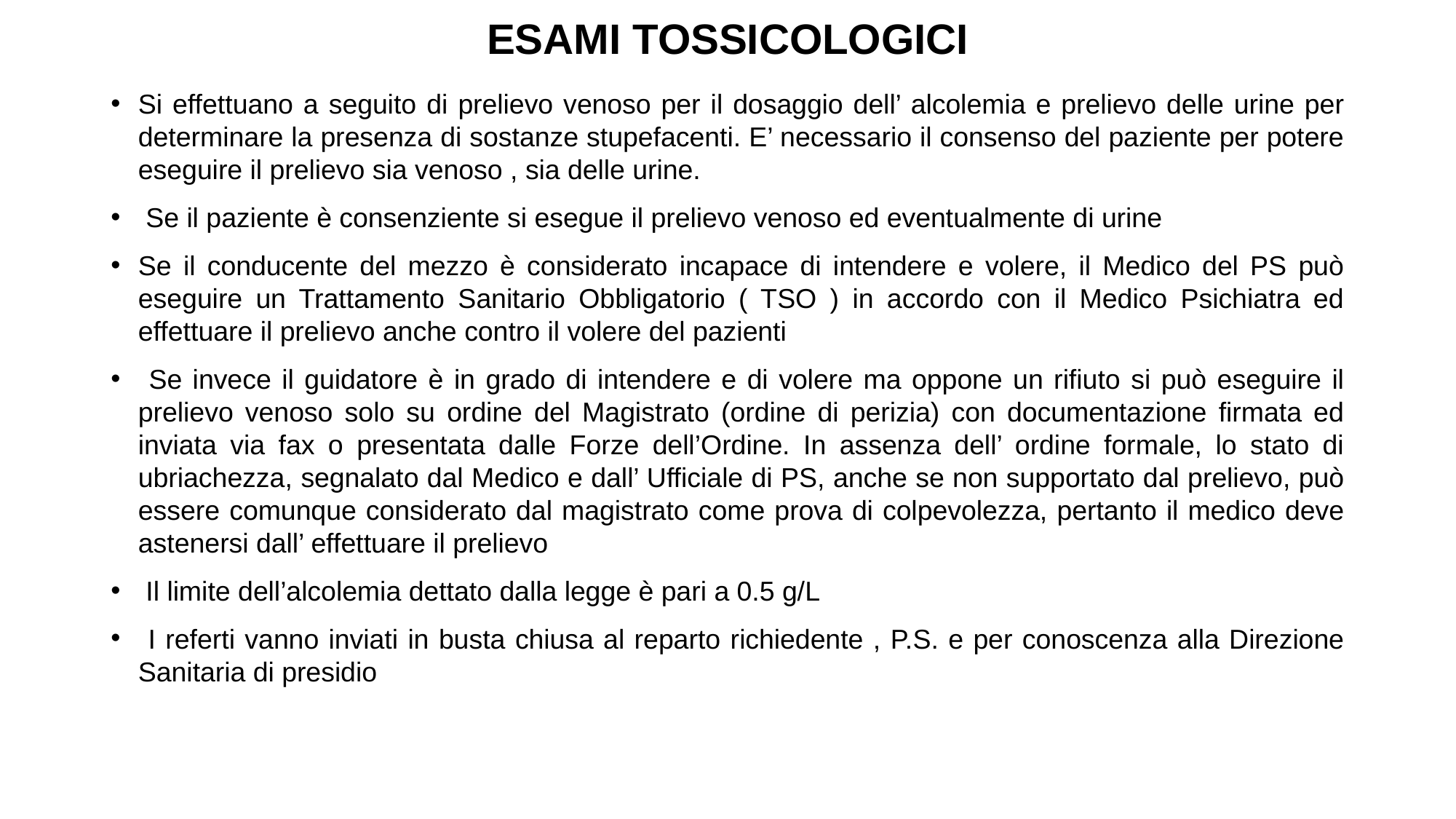

# ESAMI TOSSICOLOGICI
Si effettuano a seguito di prelievo venoso per il dosaggio dell’ alcolemia e prelievo delle urine per determinare la presenza di sostanze stupefacenti. E’ necessario il consenso del paziente per potere eseguire il prelievo sia venoso , sia delle urine.
 Se il paziente è consenziente si esegue il prelievo venoso ed eventualmente di urine
Se il conducente del mezzo è considerato incapace di intendere e volere, il Medico del PS può eseguire un Trattamento Sanitario Obbligatorio ( TSO ) in accordo con il Medico Psichiatra ed effettuare il prelievo anche contro il volere del pazienti
 Se invece il guidatore è in grado di intendere e di volere ma oppone un rifiuto si può eseguire il prelievo venoso solo su ordine del Magistrato (ordine di perizia) con documentazione firmata ed inviata via fax o presentata dalle Forze dell’Ordine. In assenza dell’ ordine formale, lo stato di ubriachezza, segnalato dal Medico e dall’ Ufficiale di PS, anche se non supportato dal prelievo, può essere comunque considerato dal magistrato come prova di colpevolezza, pertanto il medico deve astenersi dall’ effettuare il prelievo
 Il limite dell’alcolemia dettato dalla legge è pari a 0.5 g/L
 I referti vanno inviati in busta chiusa al reparto richiedente , P.S. e per conoscenza alla Direzione Sanitaria di presidio